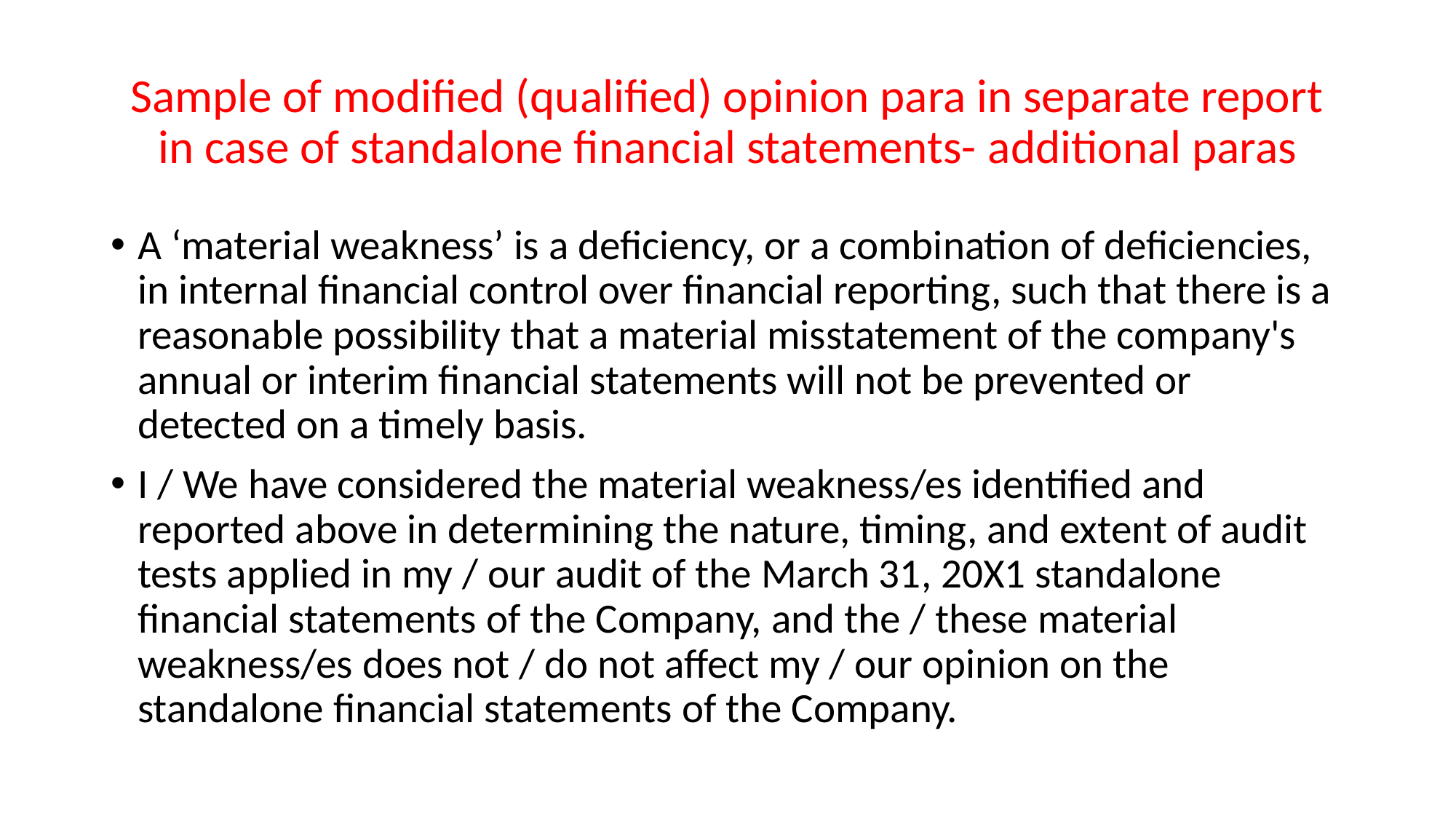

# Sample of modified (qualified) opinion para in separate report in case of standalone financial statements- additional paras
A ‘material weakness’ is a deficiency, or a combination of deficiencies, in internal financial control over financial reporting, such that there is a reasonable possibility that a material misstatement of the company's annual or interim financial statements will not be prevented or detected on a timely basis.
I / We have considered the material weakness/es identified and reported above in determining the nature, timing, and extent of audit tests applied in my / our audit of the March 31, 20X1 standalone financial statements of the Company, and the / these material weakness/es does not / do not affect my / our opinion on the standalone financial statements of the Company.